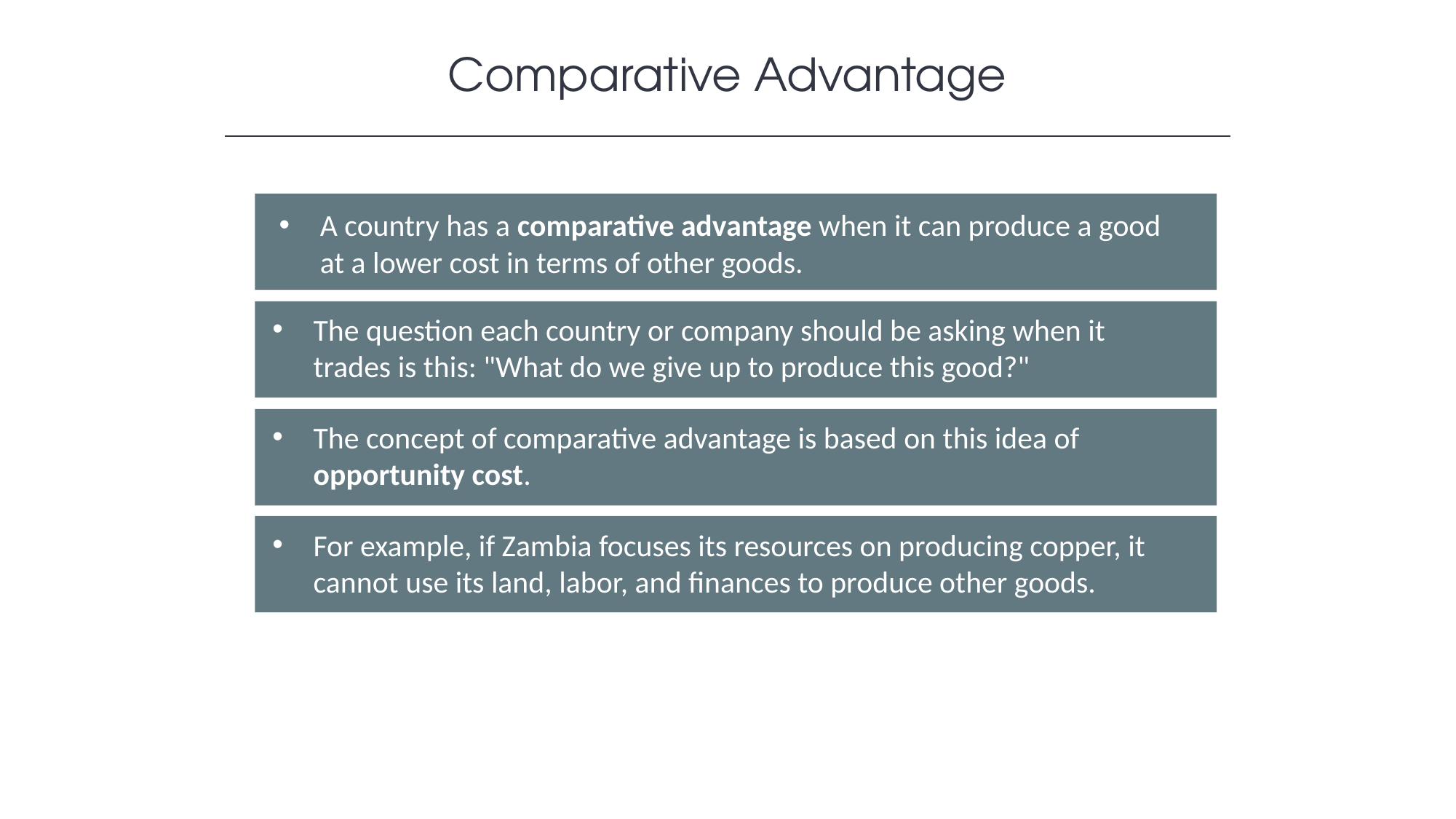

Comparative Advantage

A country has a comparative advantage when it can produce a good at a lower cost in terms of other goods.

The question each country or company should be asking when it trades is this: "What do we give up to produce this good?"

The concept of comparative advantage is based on this idea of opportunity cost.

For example, if Zambia focuses its resources on producing copper, it cannot use its land, labor, and finances to produce other goods.